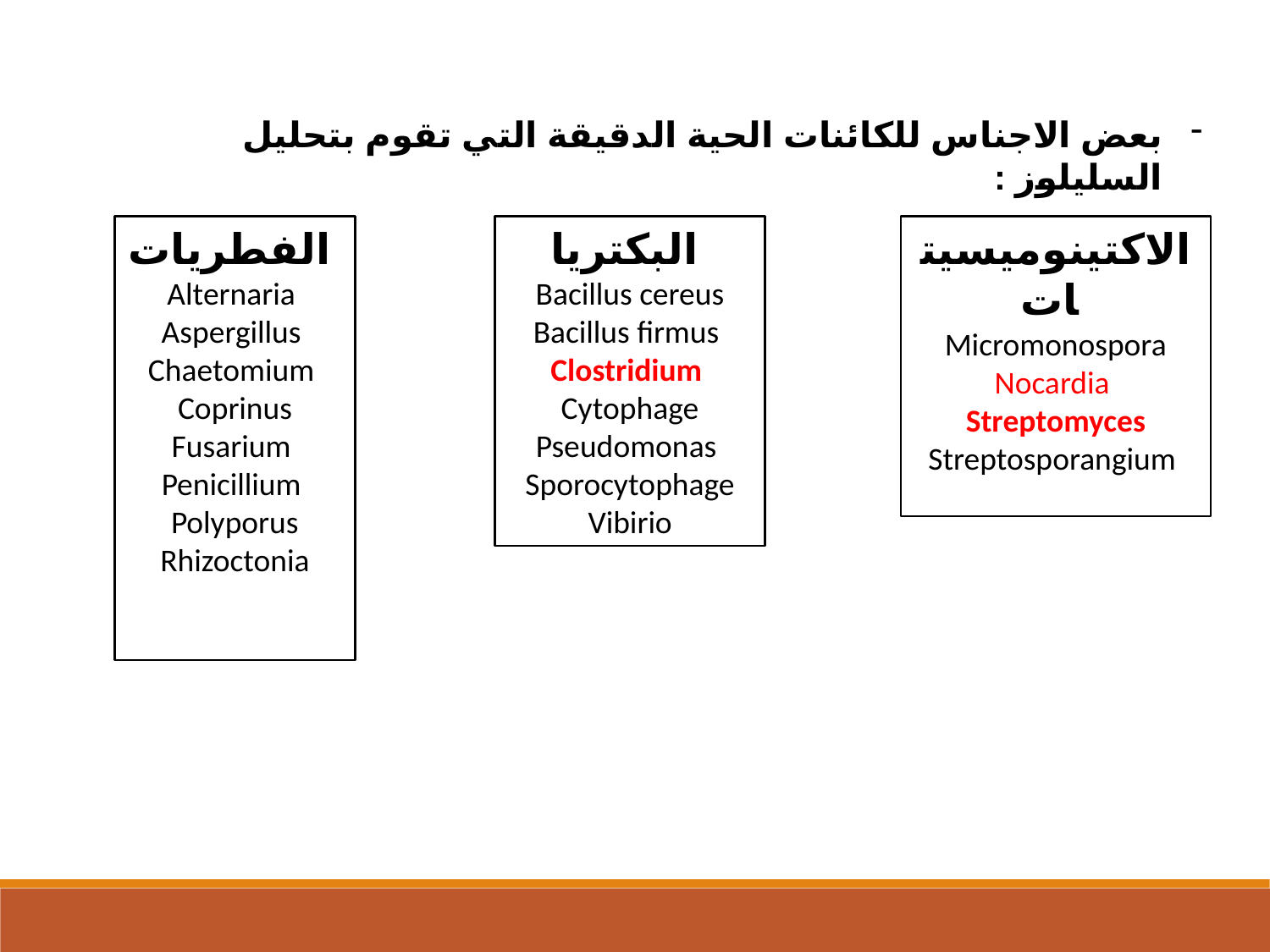

بعض الاجناس للكائنات الحية الدقيقة التي تقوم بتحليل السليلوز :

الفطريات
Alternaria
Aspergillus
Chaetomium
Coprinus
Fusarium
Penicillium
Polyporus
Rhizoctonia

البكتريا
Bacillus cereus
Bacillus firmus
Clostridium
Cytophage
Pseudomonas
Sporocytophage
Vibirio
الاكتينوميسيتات
Micromonospora
Nocardia
Streptomyces
Streptosporangium